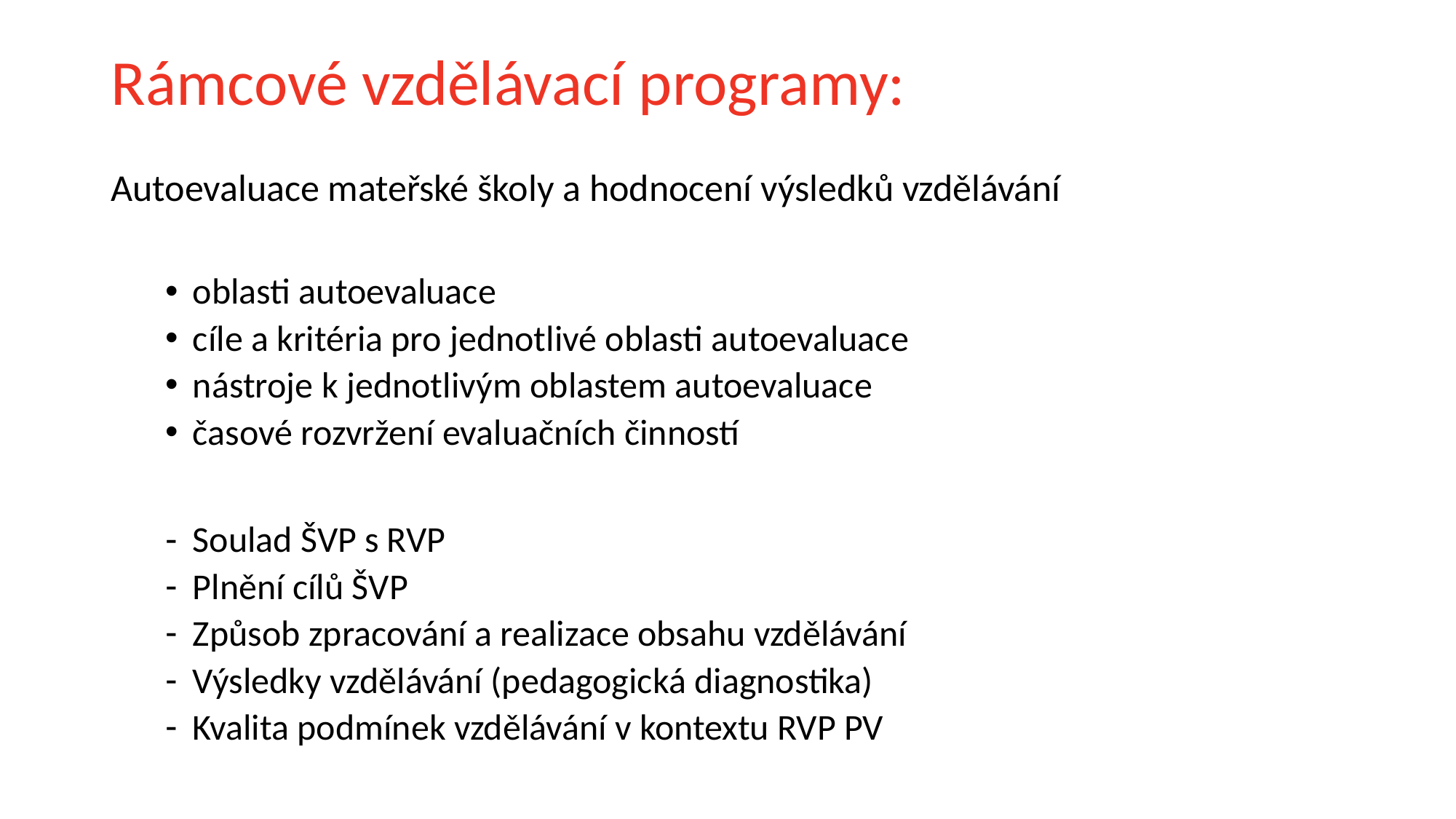

Rámcové vzdělávací programy:
Autoevaluace mateřské školy a hodnocení výsledků vzdělávání

oblasti autoevaluace
cíle a kritéria pro jednotlivé oblasti autoevaluace
nástroje k jednotlivým oblastem autoevaluace
časové rozvržení evaluačních činností

Soulad ŠVP s RVP
Plnění cílů ŠVP
Způsob zpracování a realizace obsahu vzdělávání
Výsledky vzdělávání (pedagogická diagnostika)
Kvalita podmínek vzdělávání v kontextu RVP PV